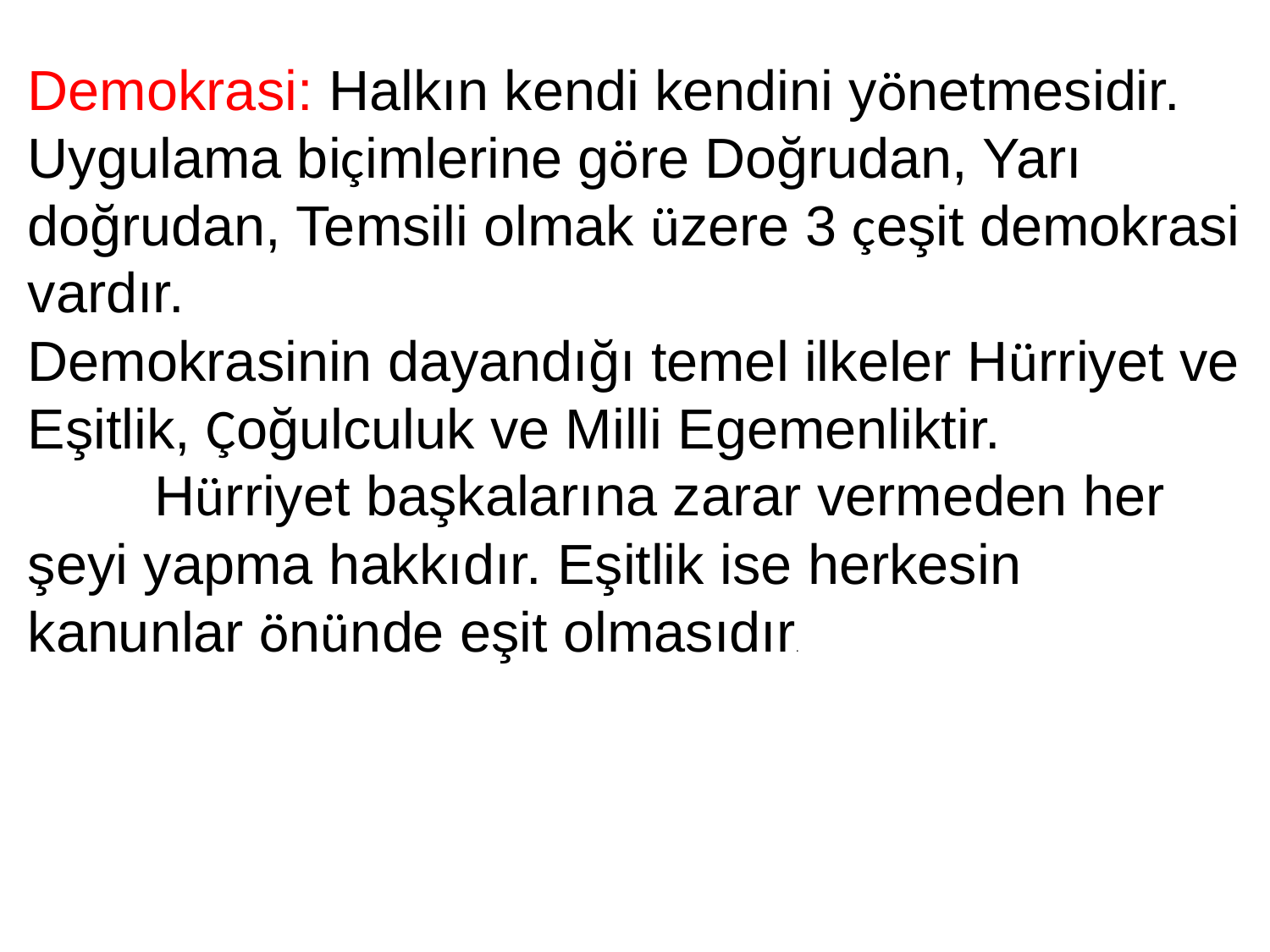

Demokrasi: Halkın kendi kendini yönetmesidir. Uygulama biçimlerine göre Doğrudan, Yarı doğrudan, Temsili olmak üzere 3 çeşit demokrasi vardır.
Demokrasinin dayandığı temel ilkeler Hürriyet ve Eşitlik, Çoğulculuk ve Milli Egemenliktir.
	Hürriyet başkalarına zarar vermeden her şeyi yapma hakkıdır. Eşitlik ise herkesin kanunlar önünde eşit olmasıdır.